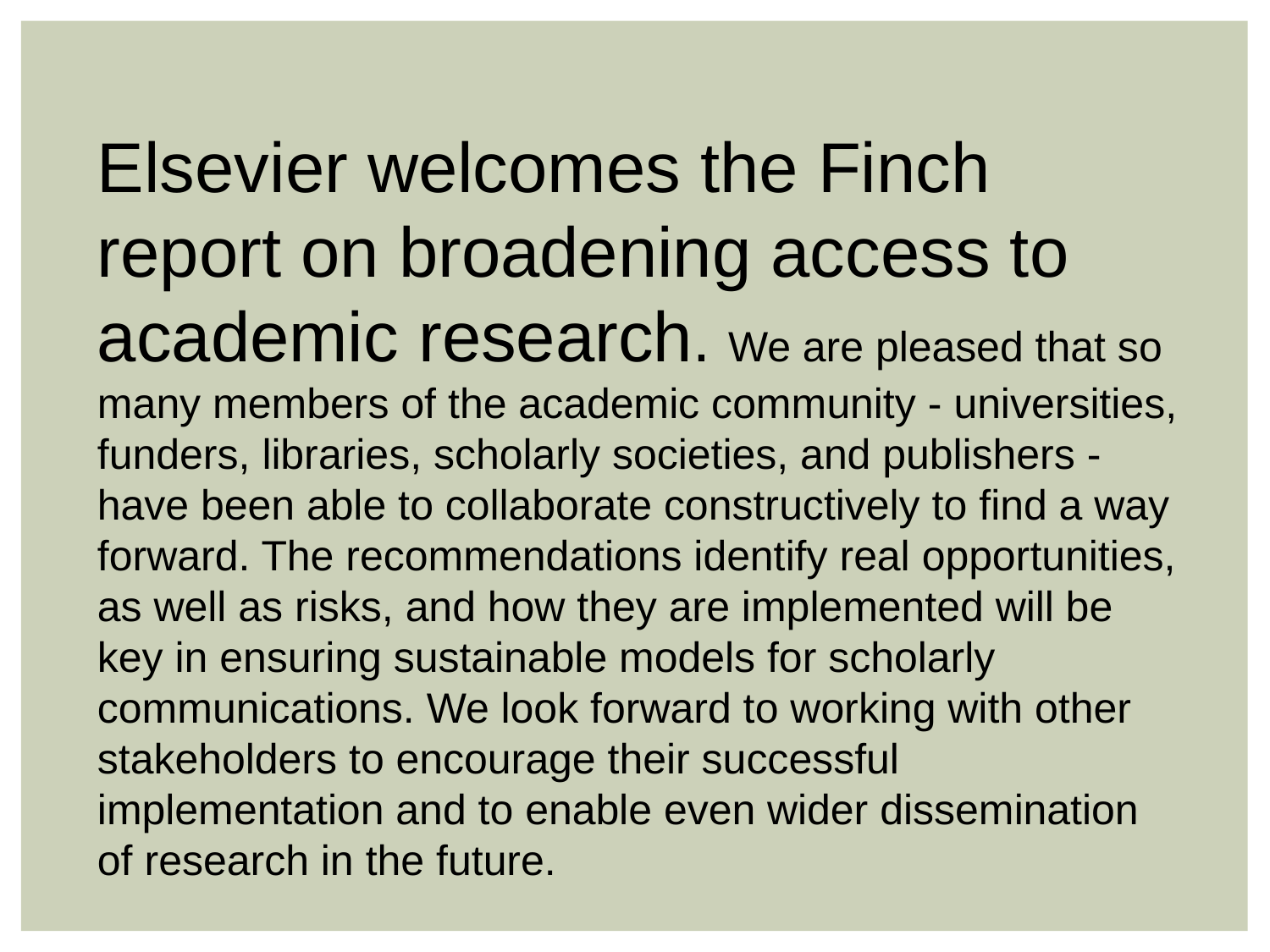

Elsevier welcomes the Finch report on broadening access to academic research. We are pleased that so many members of the academic community - universities, funders, libraries, scholarly societies, and publishers - have been able to collaborate constructively to find a way forward. The recommendations identify real opportunities, as well as risks, and how they are implemented will be key in ensuring sustainable models for scholarly communications. We look forward to working with other stakeholders to encourage their successful implementation and to enable even wider dissemination of research in the future.